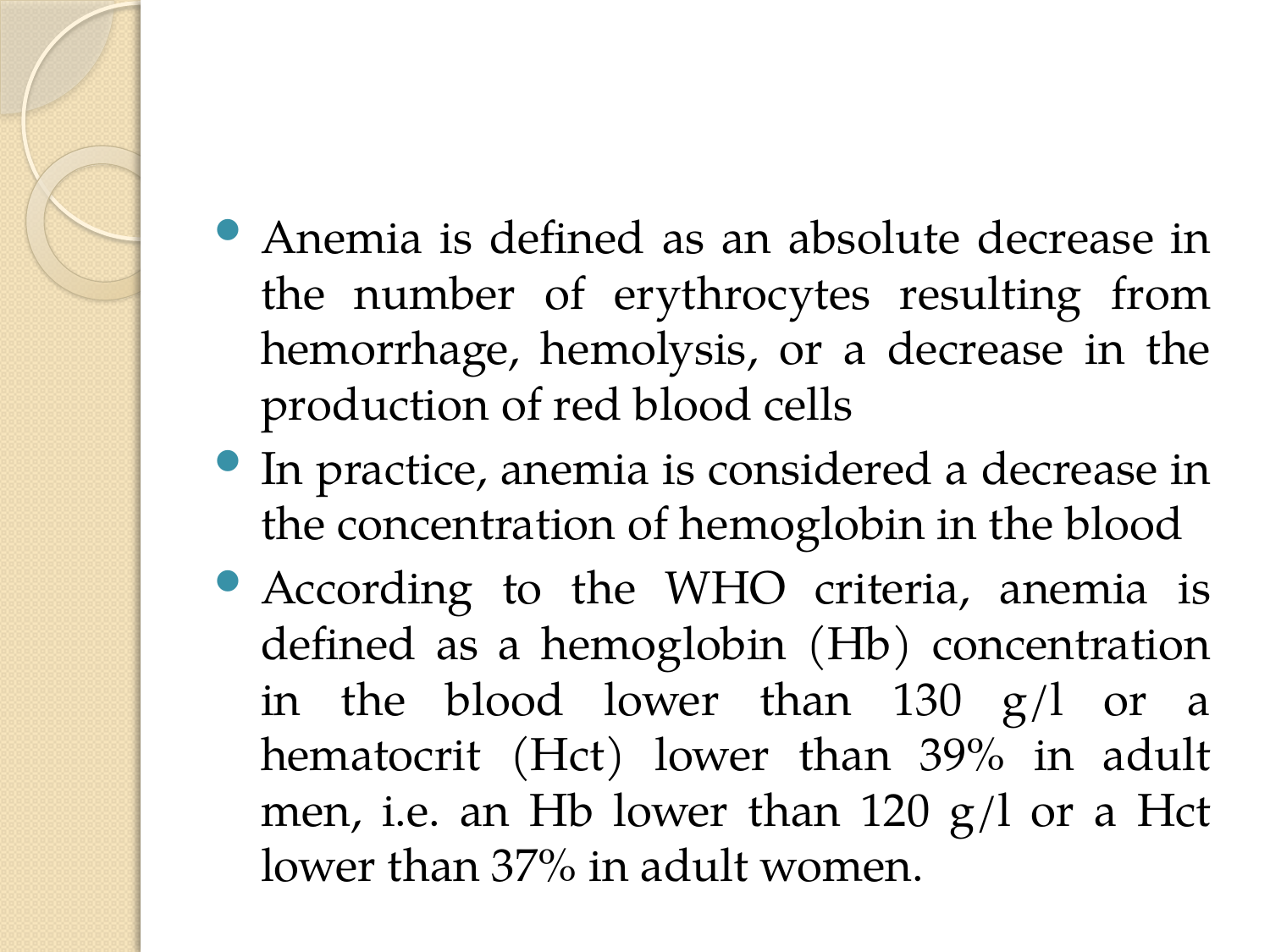

#
Anemia is defined as an absolute decrease in the number of erythrocytes resulting from hemorrhage, hemolysis, or a decrease in the production of red blood cells
In practice, anemia is considered a decrease in the concentration of hemoglobin in the blood
According to the WHO criteria, anemia is defined as a hemoglobin (Hb) concentration in the blood lower than 130 g/l or a hematocrit (Hct) lower than 39% in adult men, i.e. an Hb lower than 120 g/l or a Hct lower than 37% in adult women.